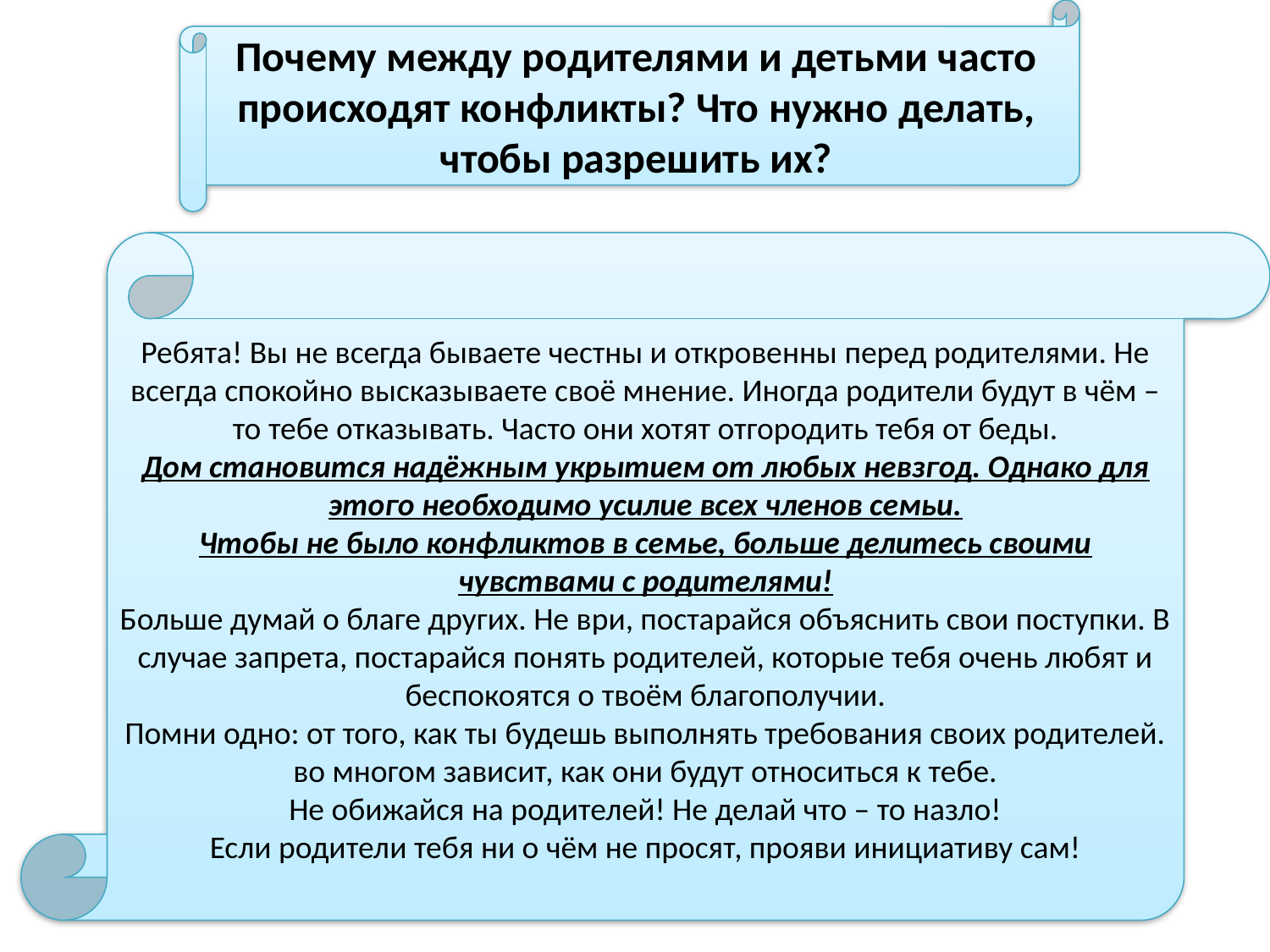

Почему между родителями и детьми часто происходят конфликты? Что нужно делать, чтобы разрешить их?
#

Ребята! Вы не всегда бываете честны и откровенны перед родителями. Не всегда спокойно высказываете своё мнение. Иногда родители будут в чём – то тебе отказывать. Часто они хотят отгородить тебя от беды.
Дом становится надёжным укрытием от любых невзгод. Однако для этого необходимо усилие всех членов семьи.
Чтобы не было конфликтов в семье, больше делитесь своими чувствами с родителями!
Больше думай о благе других. Не ври, постарайся объяснить свои поступки. В случае запрета, постарайся понять родителей, которые тебя очень любят и беспокоятся о твоём благополучии.
Помни одно: от того, как ты будешь выполнять требования своих родителей. во многом зависит, как они будут относиться к тебе.
Не обижайся на родителей! Не делай что – то назло!
Если родители тебя ни о чём не просят, прояви инициативу сам!